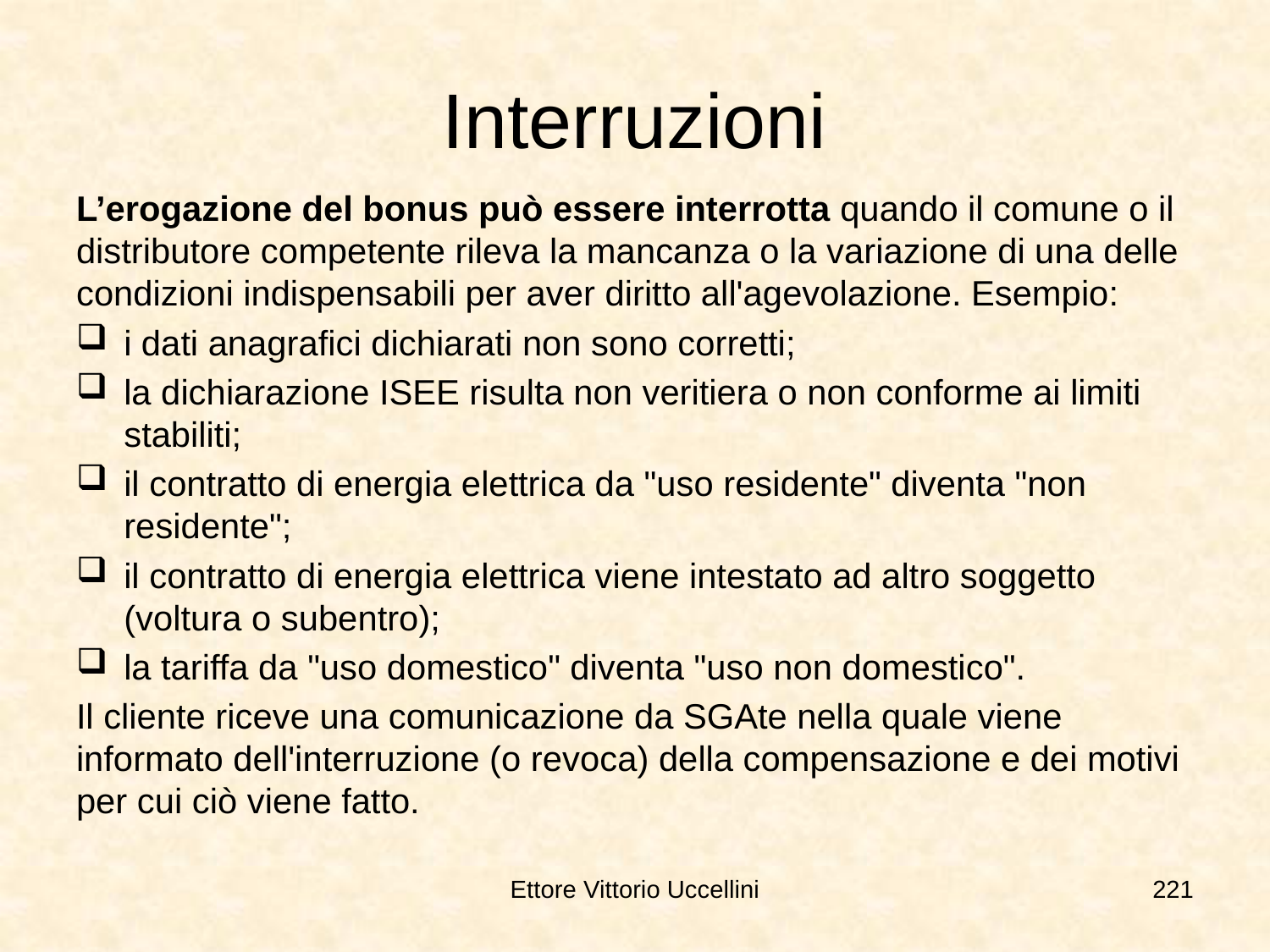

# Interruzioni
L’erogazione del bonus può essere interrotta quando il comune o il distributore competente rileva la mancanza o la variazione di una delle condizioni indispensabili per aver diritto all'agevolazione. Esempio:
i dati anagrafici dichiarati non sono corretti;
la dichiarazione ISEE risulta non veritiera o non conforme ai limiti stabiliti;
il contratto di energia elettrica da "uso residente" diventa "non residente";
il contratto di energia elettrica viene intestato ad altro soggetto (voltura o subentro);
la tariffa da "uso domestico" diventa "uso non domestico".
Il cliente riceve una comunicazione da SGAte nella quale viene informato dell'interruzione (o revoca) della compensazione e dei motivi per cui ciò viene fatto.

Ettore Vittorio Uccellini
221